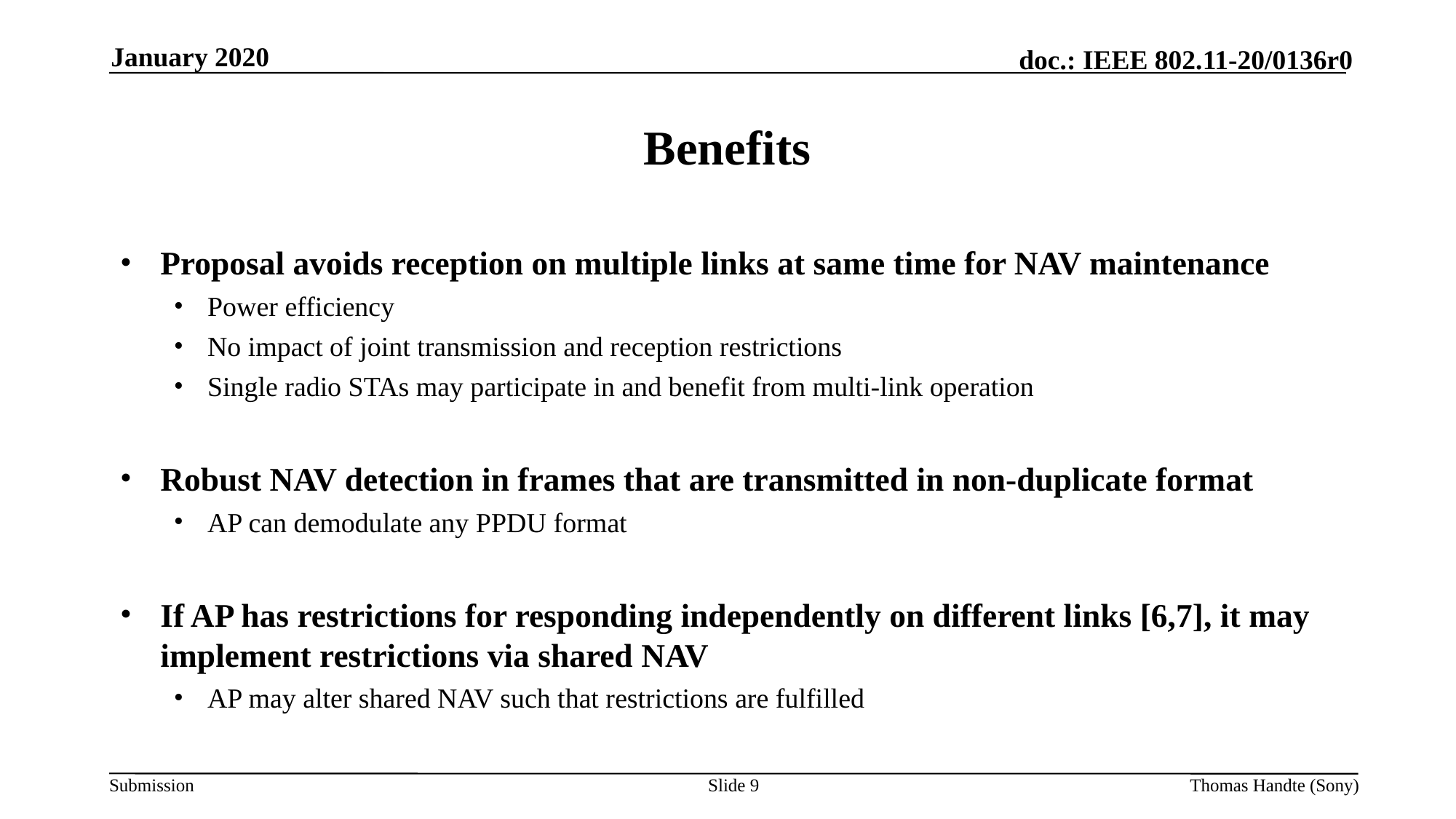

January 2020
# Benefits
Proposal avoids reception on multiple links at same time for NAV maintenance
Power efficiency
No impact of joint transmission and reception restrictions
Single radio STAs may participate in and benefit from multi-link operation

Robust NAV detection in frames that are transmitted in non-duplicate format
AP can demodulate any PPDU format

If AP has restrictions for responding independently on different links [6,7], it may implement restrictions via shared NAV
AP may alter shared NAV such that restrictions are fulfilled

Slide 9
Thomas Handte (Sony)